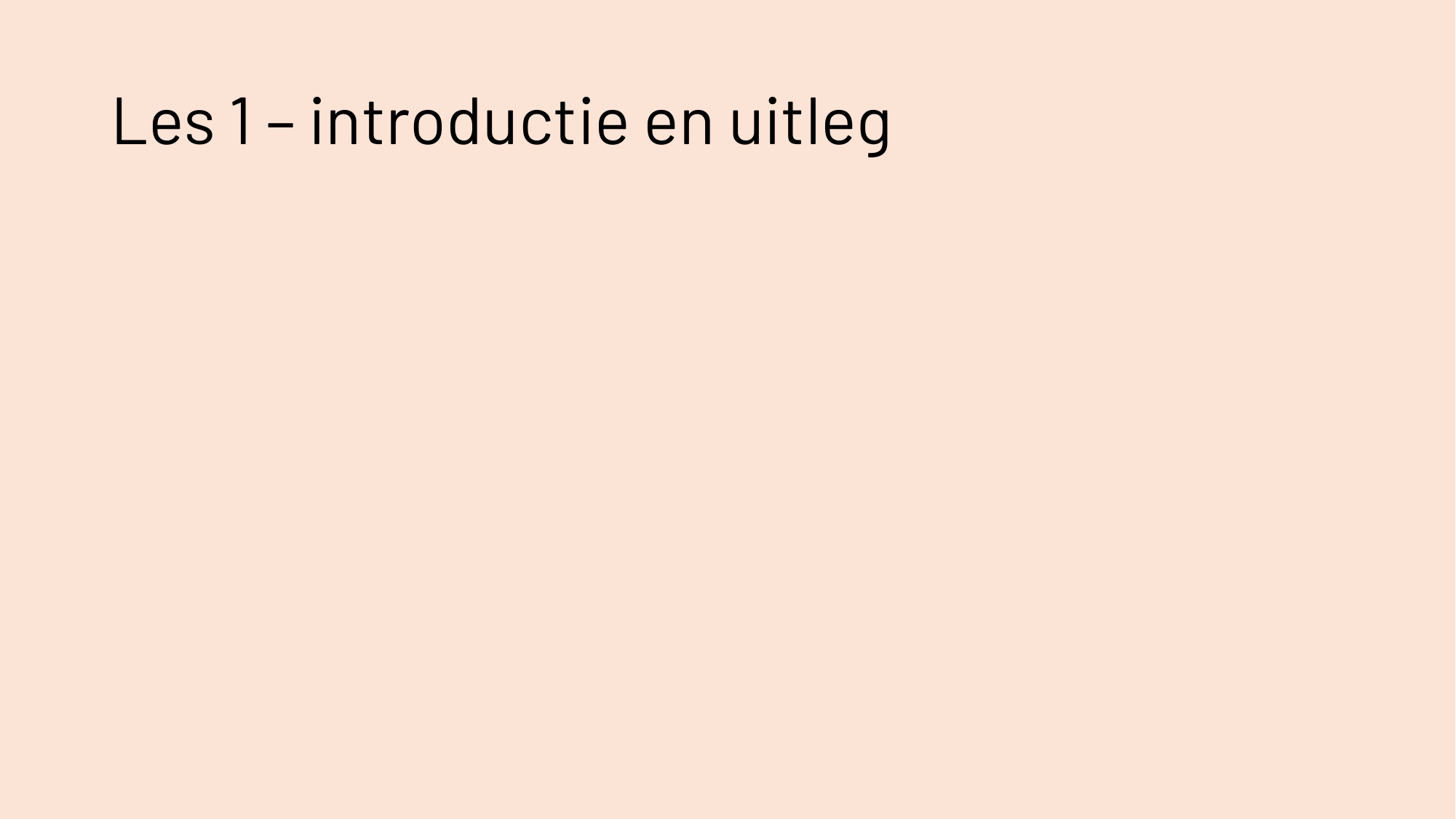

# Les 1 – introductie en uitleg